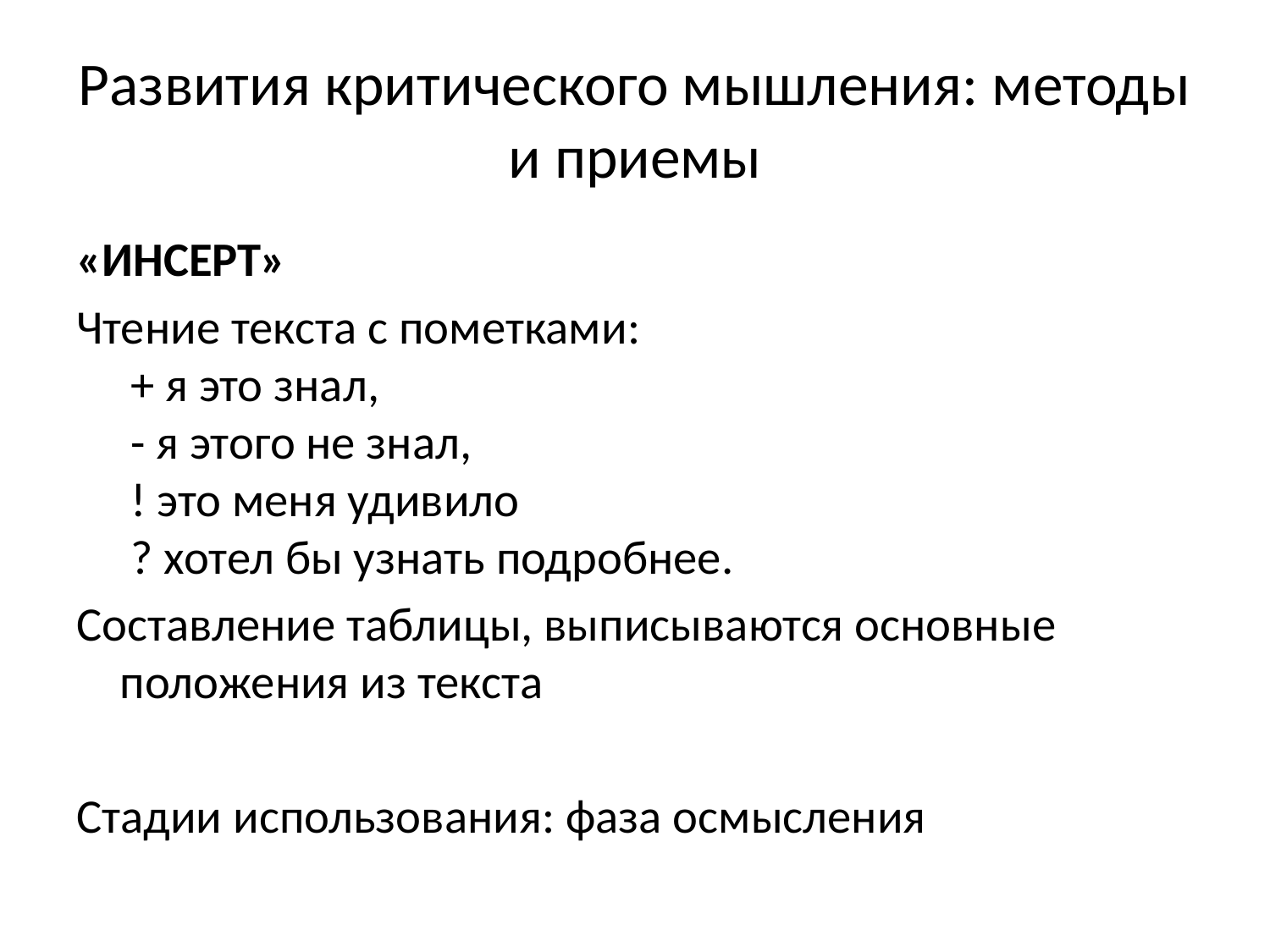

# Развития критического мышления: методы и приемы
«ИНСЕРТ»
Чтение текста с пометками:
 + я это знал,
 - я этого не знал,
 ! это меня удивило
 ? хотел бы узнать подробнее.
Составление таблицы, выписываются основные положения из текста

Стадии использования: фаза осмысления